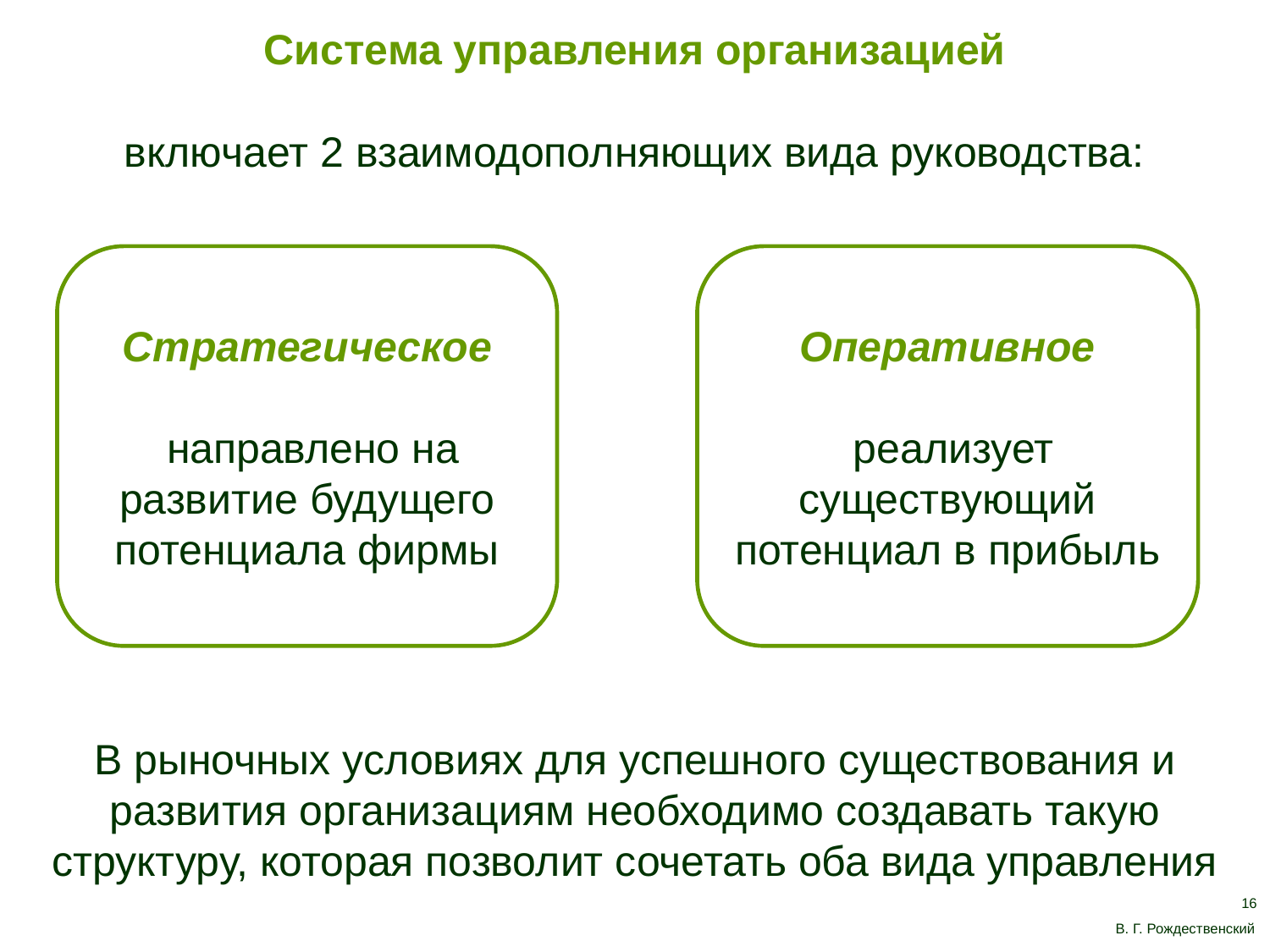

Система управления организацией
включает 2 взаимодополняющих вида руководства:
Стратегическое

 направлено на развитие будущего потенциала фирмы
Оперативное

 реализует существующий потенциал в прибыль
В рыночных условиях для успешного существования и развития организациям необходимо создавать такую структуру, которая позволит сочетать оба вида управления
16
В. Г. Рождественский